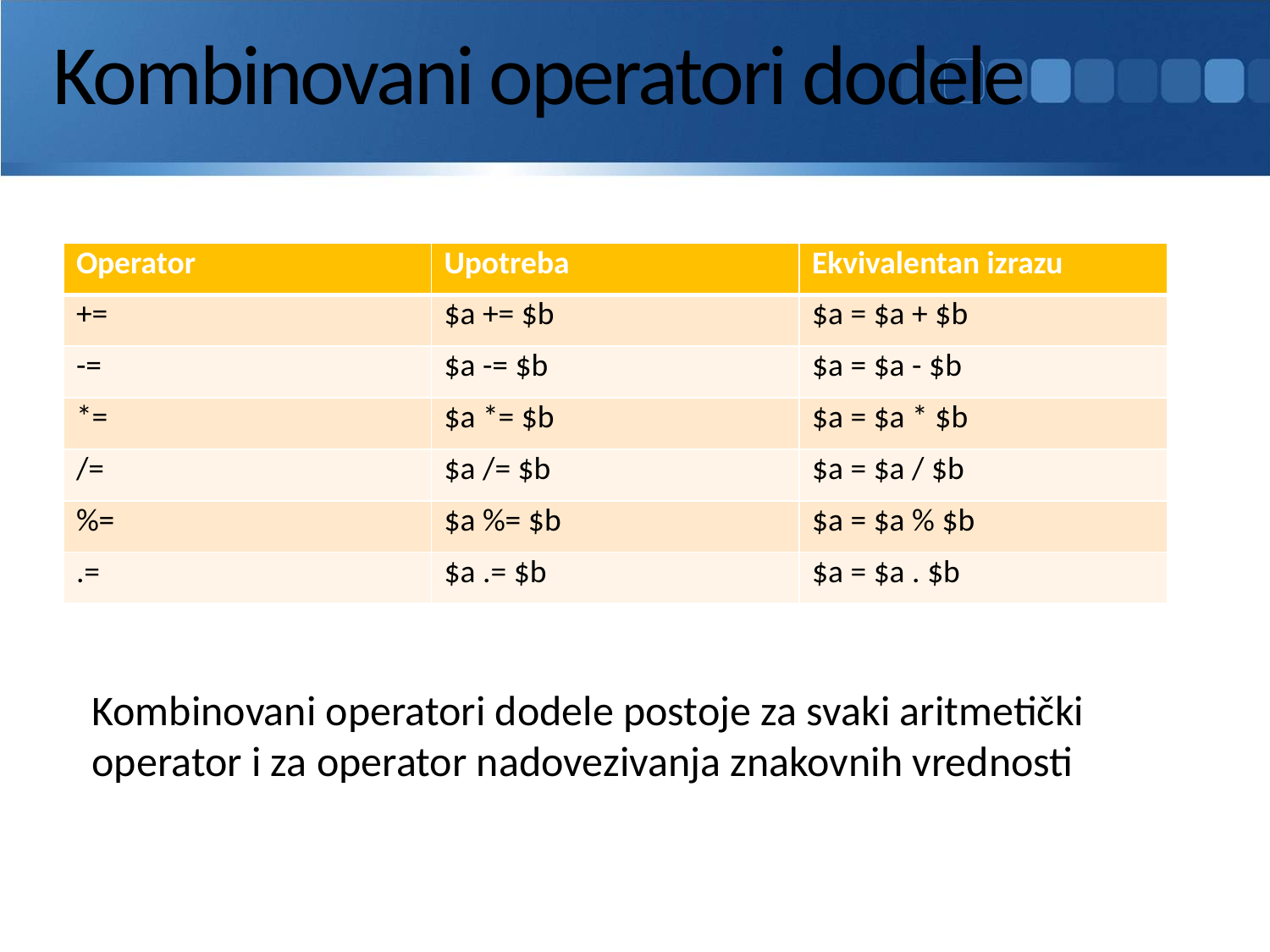

# Kombinovani operatori dodele
| Operator | Upotreba | Ekvivalentan izrazu |
| --- | --- | --- |
| += | $a += $b | $a = $a + $b |
| -= | $a -= $b | $a = $a - $b |
| \*= | $a \*= $b | $a = $a \* $b |
| /= | $a /= $b | $a = $a / $b |
| %= | $a %= $b | $a = $a % $b |
| .= | $a .= $b | $a = $a . $b |
	Kombinovani operatori dodele postoje za svaki aritmetički operator i za operator nadovezivanja znakovnih vrednosti
Uvod u PHP
84